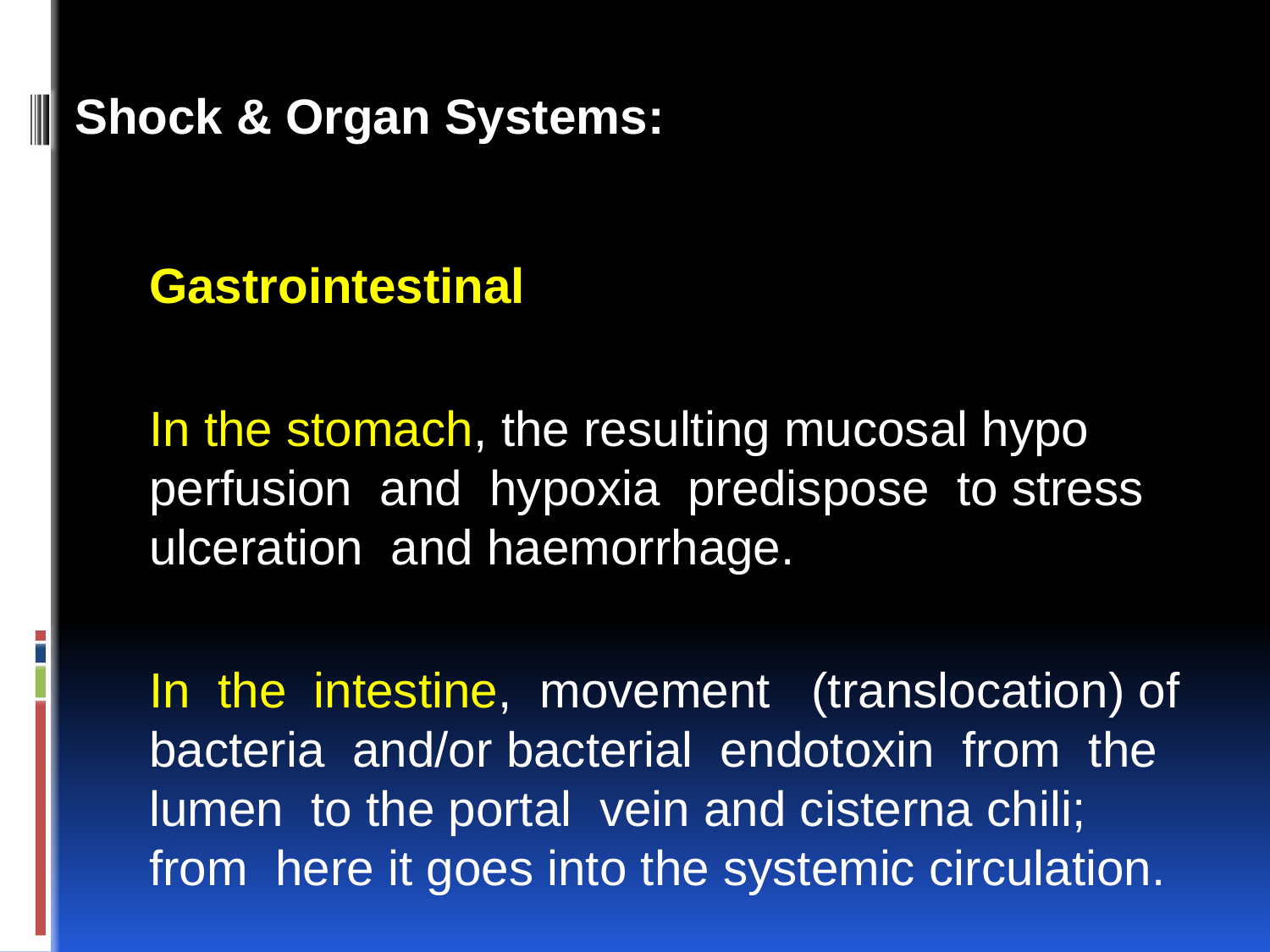

Shock & Organ Systems:
Gastrointestinal

In the stomach, the resulting mucosal hypo­ perfusion  and  hypoxia  predispose  to stress ulceration  and haemorrhage.

In  the  intestine,  movement   (translocation) of bacteria  and/or bacterial  endotoxin  from  the lumen  to the portal  vein and cisterna chili; from  here it goes into the systemic circulation.